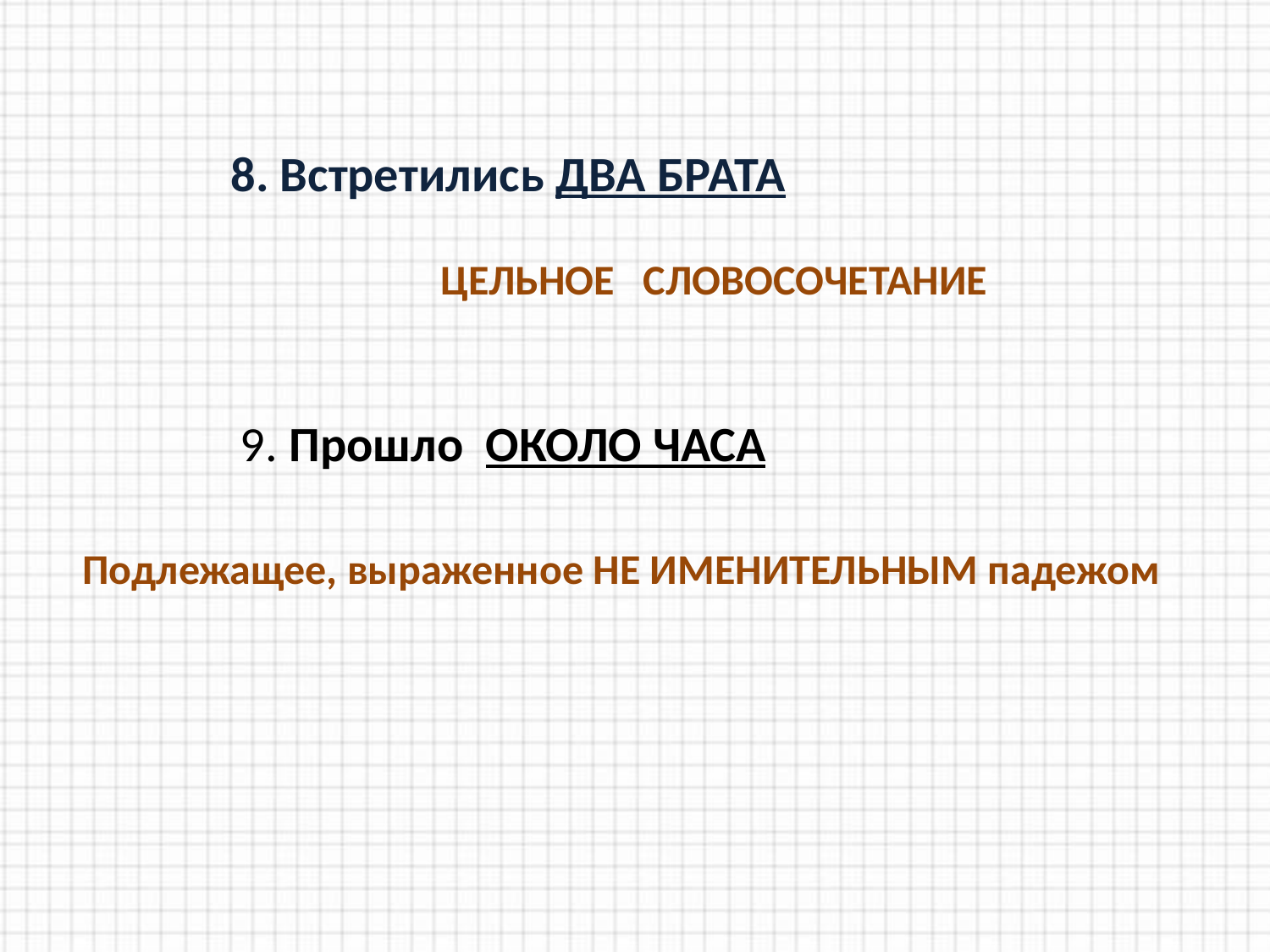

8. Встретились ДВА БРАТА
ЦЕЛЬНОЕ   СЛОВОСОЧЕТАНИЕ
9. Прошло  ОКОЛО ЧАСА
Подлежащее, выраженное НЕ ИМЕНИТЕЛЬНЫМ падежом